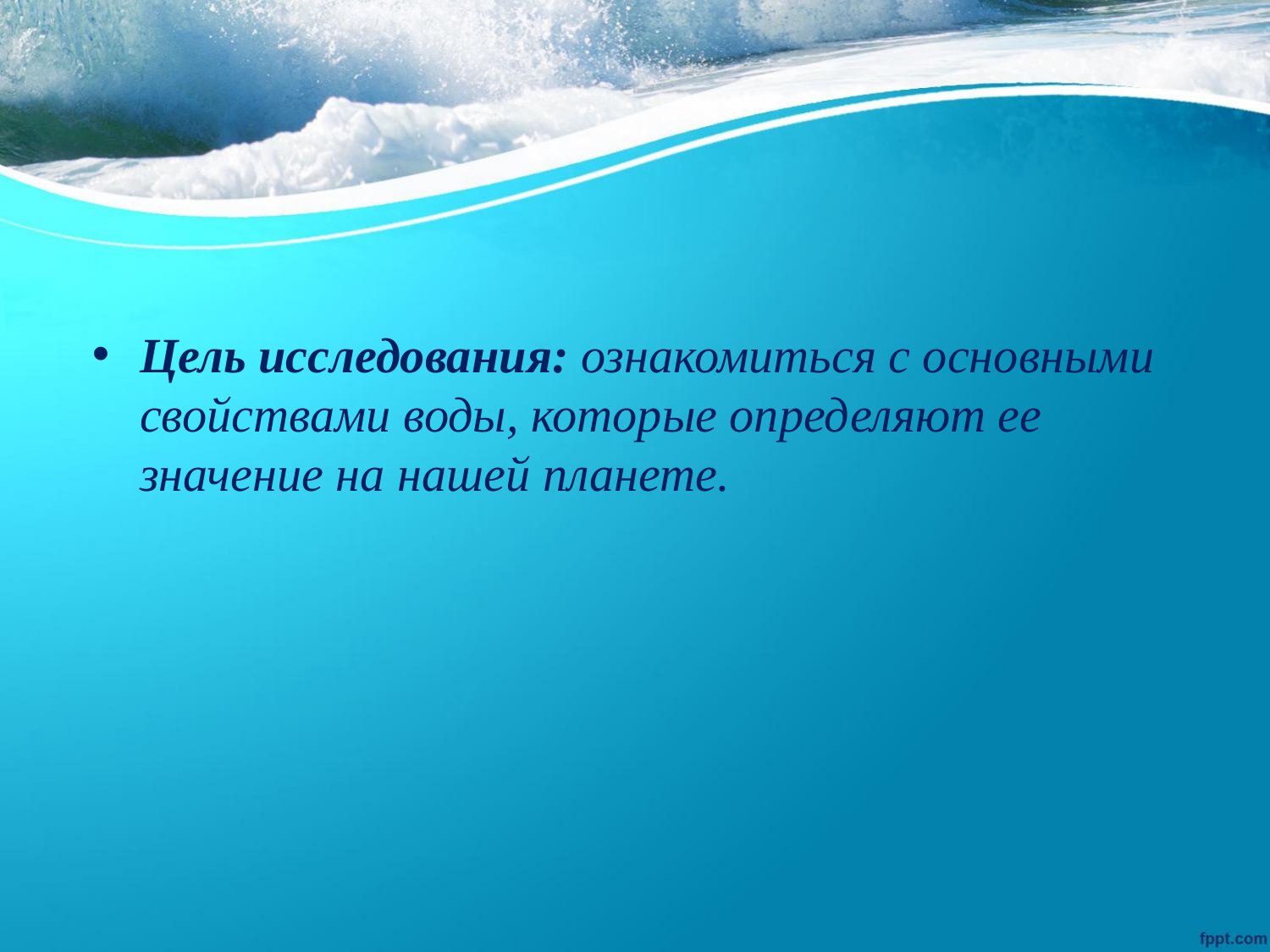

Цель исследования: ознакомиться с основными свойствами воды, которые определяют ее значение на нашей планете.